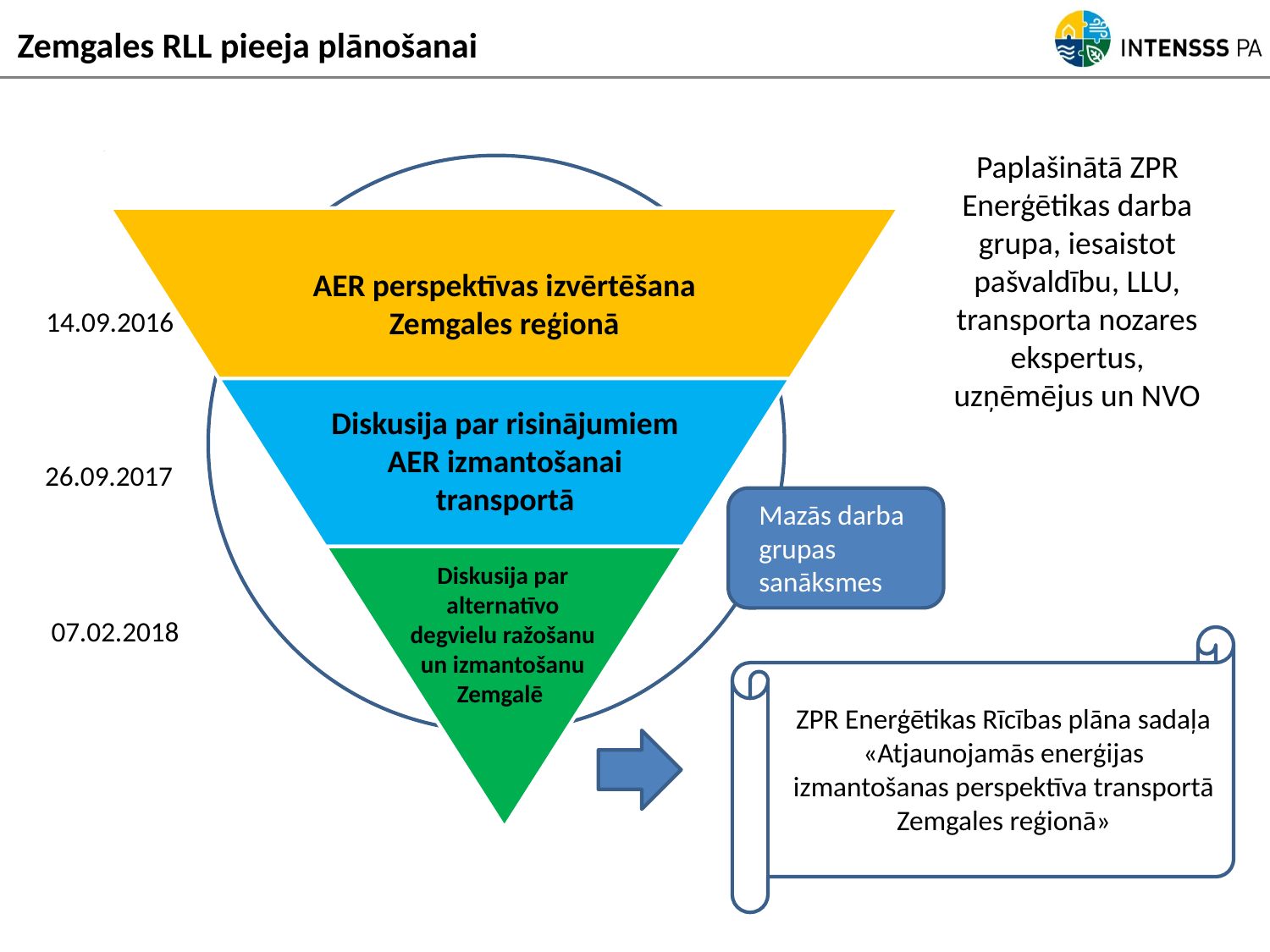

Zemgales RLL pieeja plānošanai

Paplašinātā ZPR Enerģētikas darba grupa, iesaistot pašvaldību, LLU, transporta nozares ekspertus, uzņēmējus un NVO

AER perspektīvas izvērtēšana Zemgales reģionā
14.09.2016
Diskusija par risinājumiem AER izmantošanai transportā
26.09.2017

Mazās darba grupas
sanāksmes
Diskusija par alternatīvo degvielu ražošanu un izmantošanu Zemgalē
07.02.2018

ZPR Enerģētikas Rīcības plāna sadaļa
«Atjaunojamās enerģijas izmantošanas perspektīva transportā Zemgales reģionā»